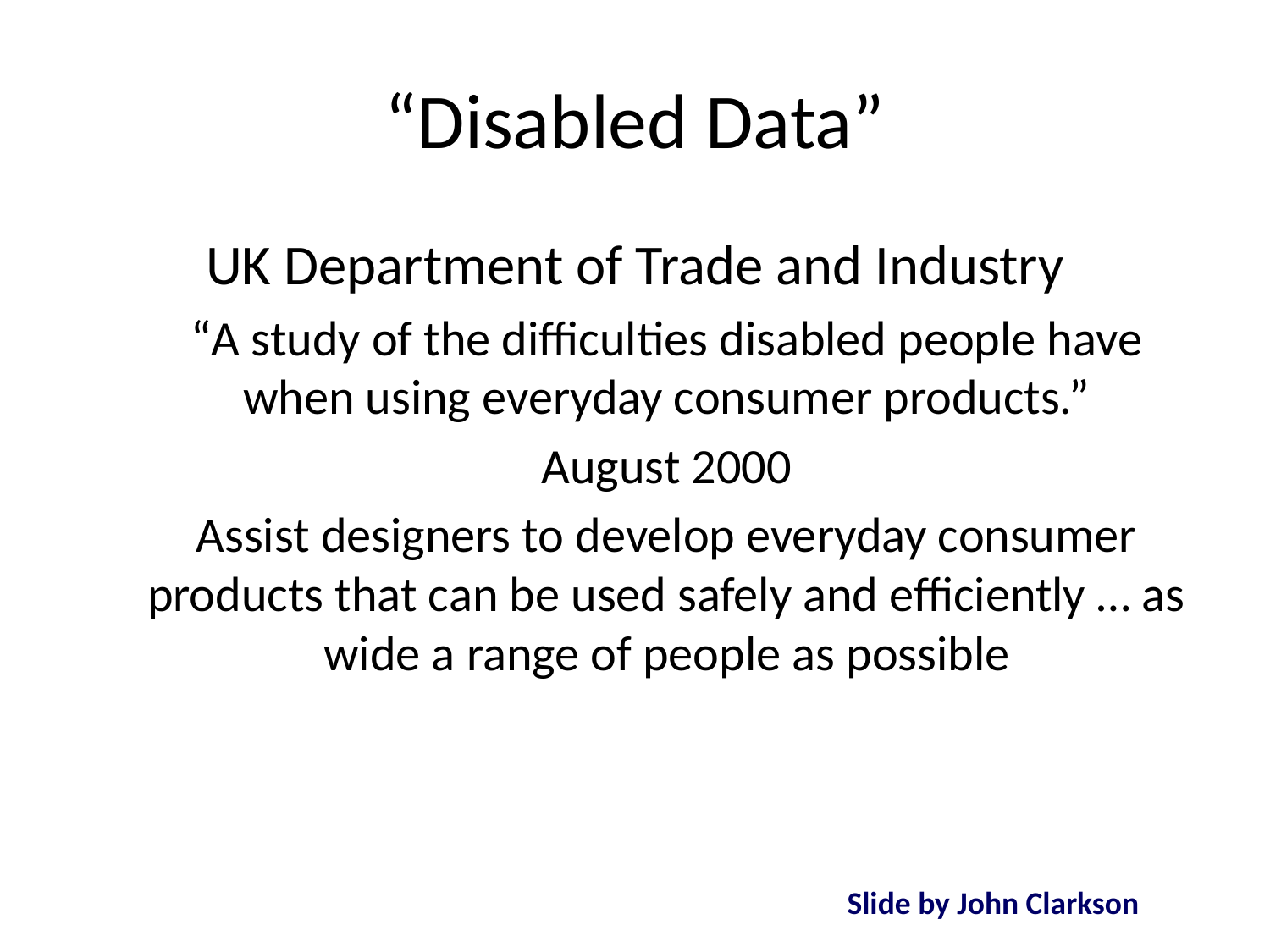

“Disabled Data”
UK Department of Trade and Industry
“A study of the difficulties disabled people have when using everyday consumer products.”
August 2000
Assist designers to develop everyday consumer products that can be used safely and efficiently … as wide a range of people as possible
Slide by John Clarkson